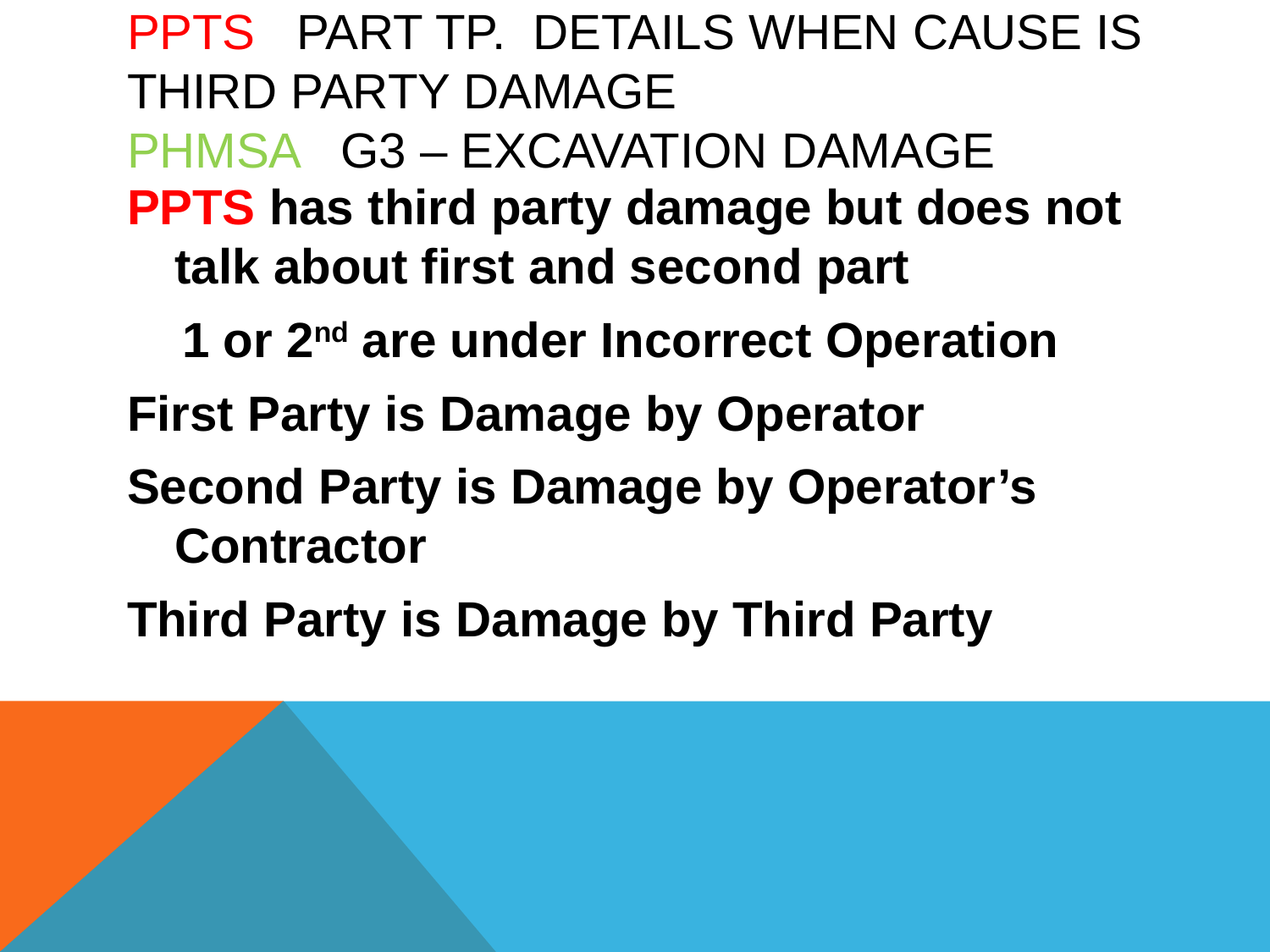

# PPTS   PART TP.  DETAILS WHEN CAUSE IS THIRD PARTY DAMAGE PHMSA   G3 – Excavation Damage
PPTS has third party damage but does not talk about first and second part
    1 or 2nd are under Incorrect Operation
First Party is Damage by Operator
Second Party is Damage by Operator’s Contractor
Third Party is Damage by Third Party